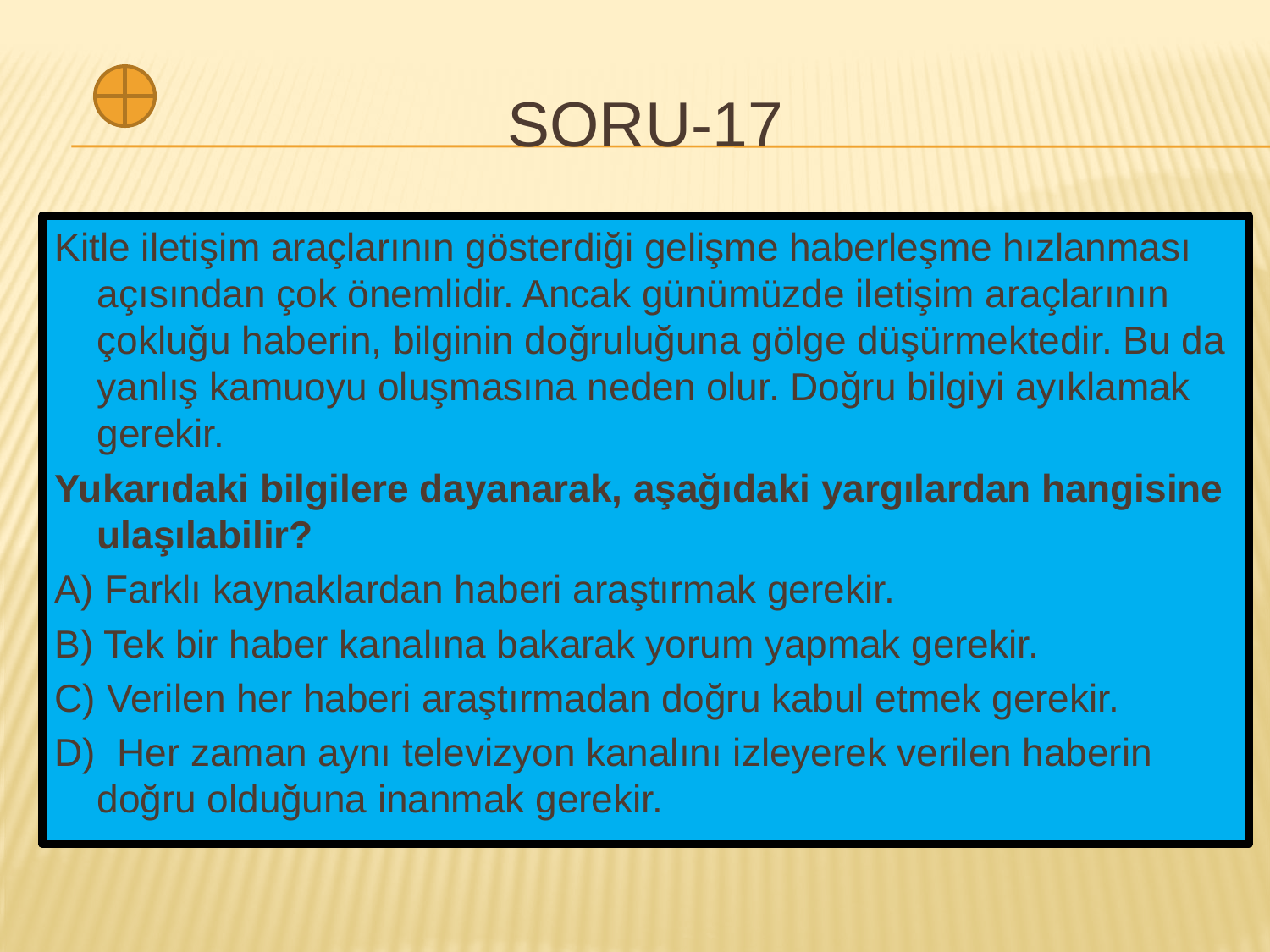

# SORU-17

Kitle iletişim araçlarının gösterdiği gelişme haberleşme hızlanması açısından çok önemlidir. Ancak günümüzde iletişim araçlarının çokluğu haberin, bilginin doğruluğuna gölge düşürmek­tedir. Bu da yanlış kamuoyu oluşmasına neden olur. Doğru bilgiyi ayıklamak gerekir.
Yukarıdaki bilgilere dayanarak, aşağıda­ki yargılardan hangisine ulaşılabilir?
A) Farklı kaynaklardan haberi araştırmak gerekir.
B) Tek bir haber kanalına bakarak yorum yapmak gerekir.
C) Verilen her haberi araştırmadan doğru kabul etmek gerekir.
D)  Her zaman aynı televizyon kanalını izleyerek verilen haberin doğru olduğuna inanmak gerekir.